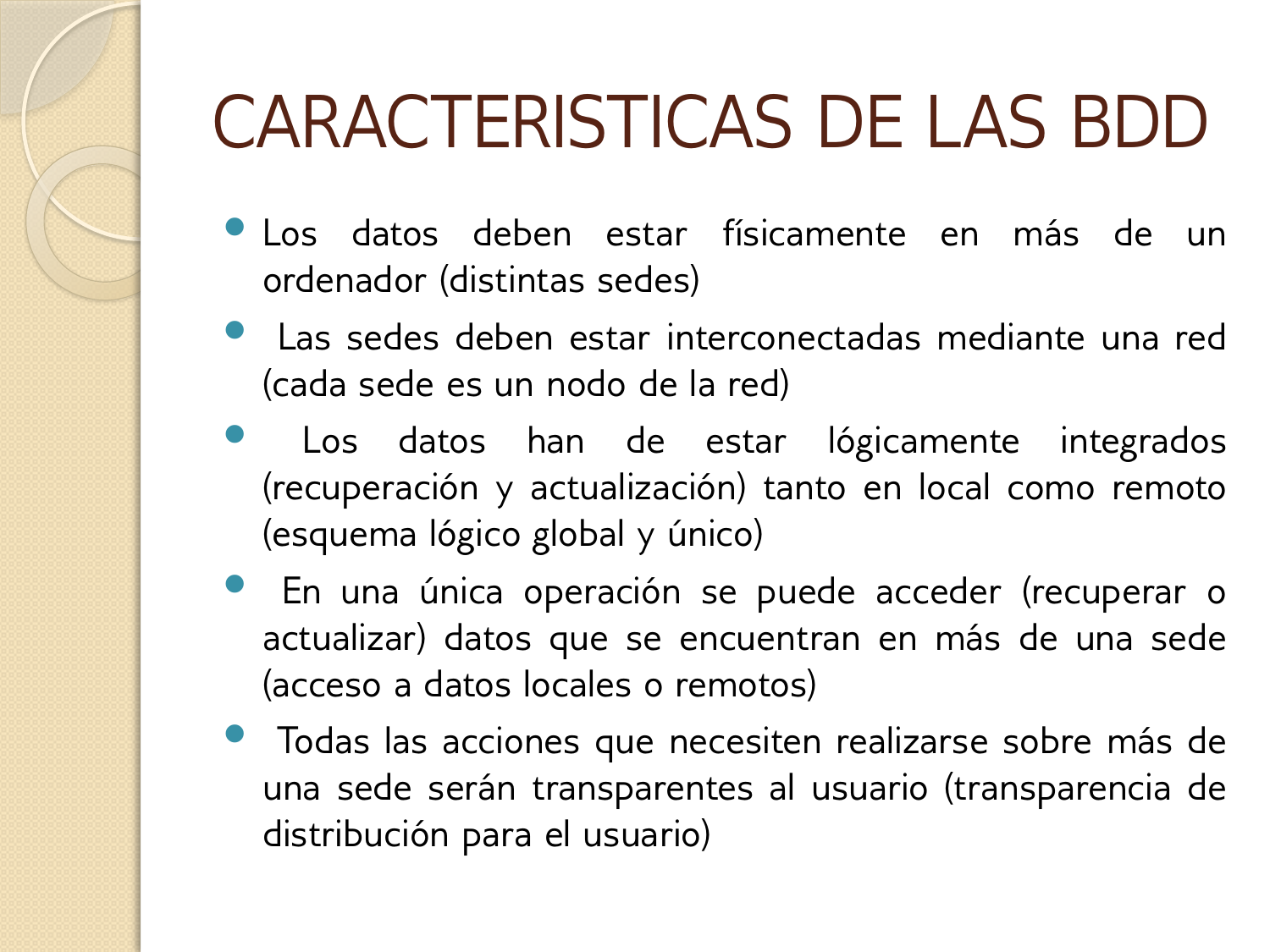

# CARACTERISTICAS DE LAS BDD
Los datos deben estar físicamente en más de un ordenador (distintas sedes)
 Las sedes deben estar interconectadas mediante una red (cada sede es un nodo de la red)
 Los datos han de estar lógicamente integrados (recuperación y actualización) tanto en local como remoto (esquema lógico global y único)
 En una única operación se puede acceder (recuperar o actualizar) datos que se encuentran en más de una sede (acceso a datos locales o remotos)
 Todas las acciones que necesiten realizarse sobre más de una sede serán transparentes al usuario (transparencia de distribución para el usuario)